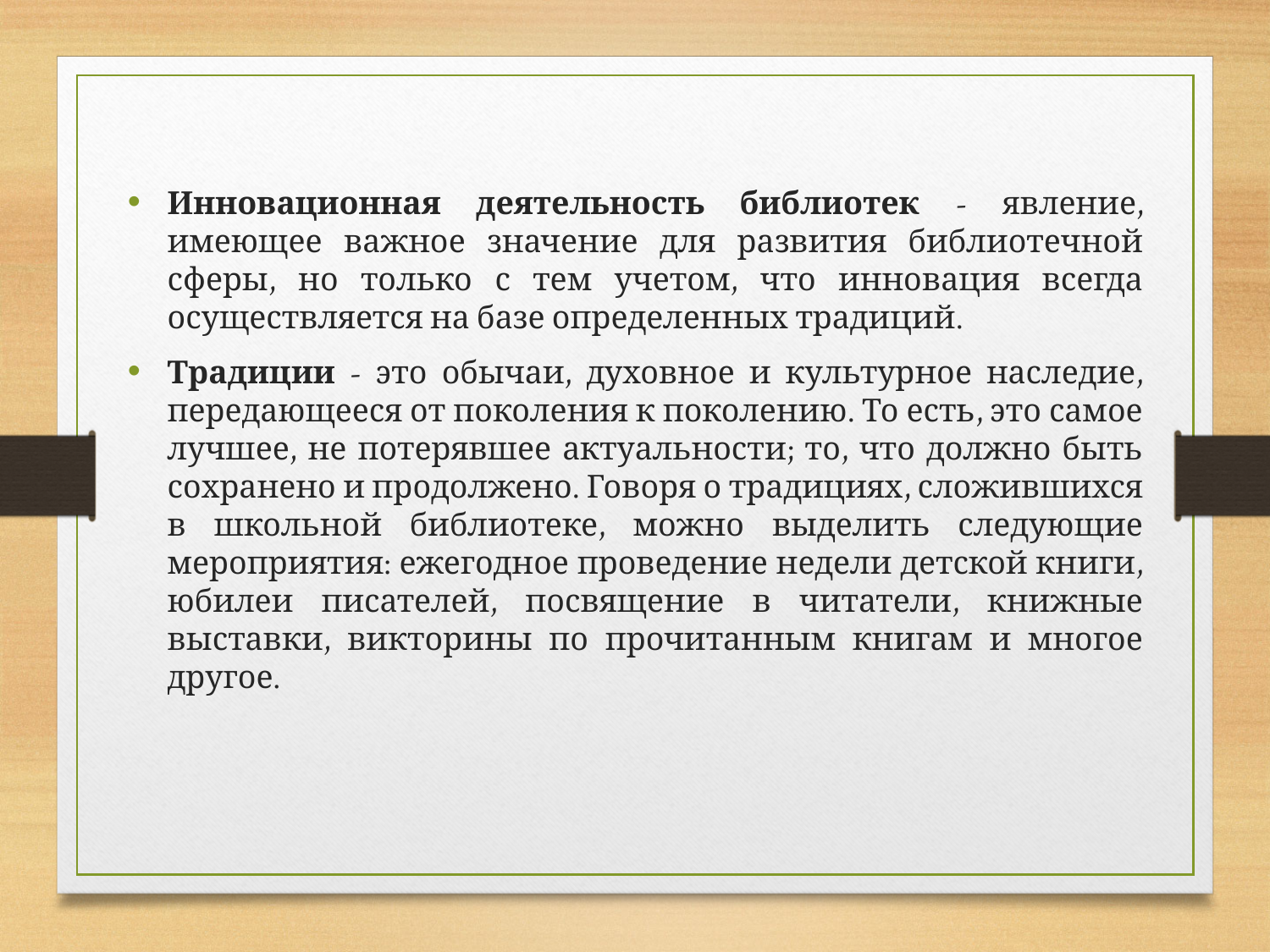

Инновационная деятельность библиотек - явление, имеющее важное значение для развития библиотечной сферы, но только с тем учетом, что инновация всегда осуществляется на базе определенных традиций.
Традиции - это обычаи, духовное и культурное наследие, передающееся от поколения к поколению. То есть, это самое лучшее, не потерявшее актуальности; то, что должно быть сохранено и продолжено. Говоря о традициях, сложившихся в школьной библиотеке, можно выделить следующие мероприятия: ежегодное проведение недели детской книги, юбилеи писателей, посвящение в читатели, книжные выставки, викторины по прочитанным книгам и многое другое.